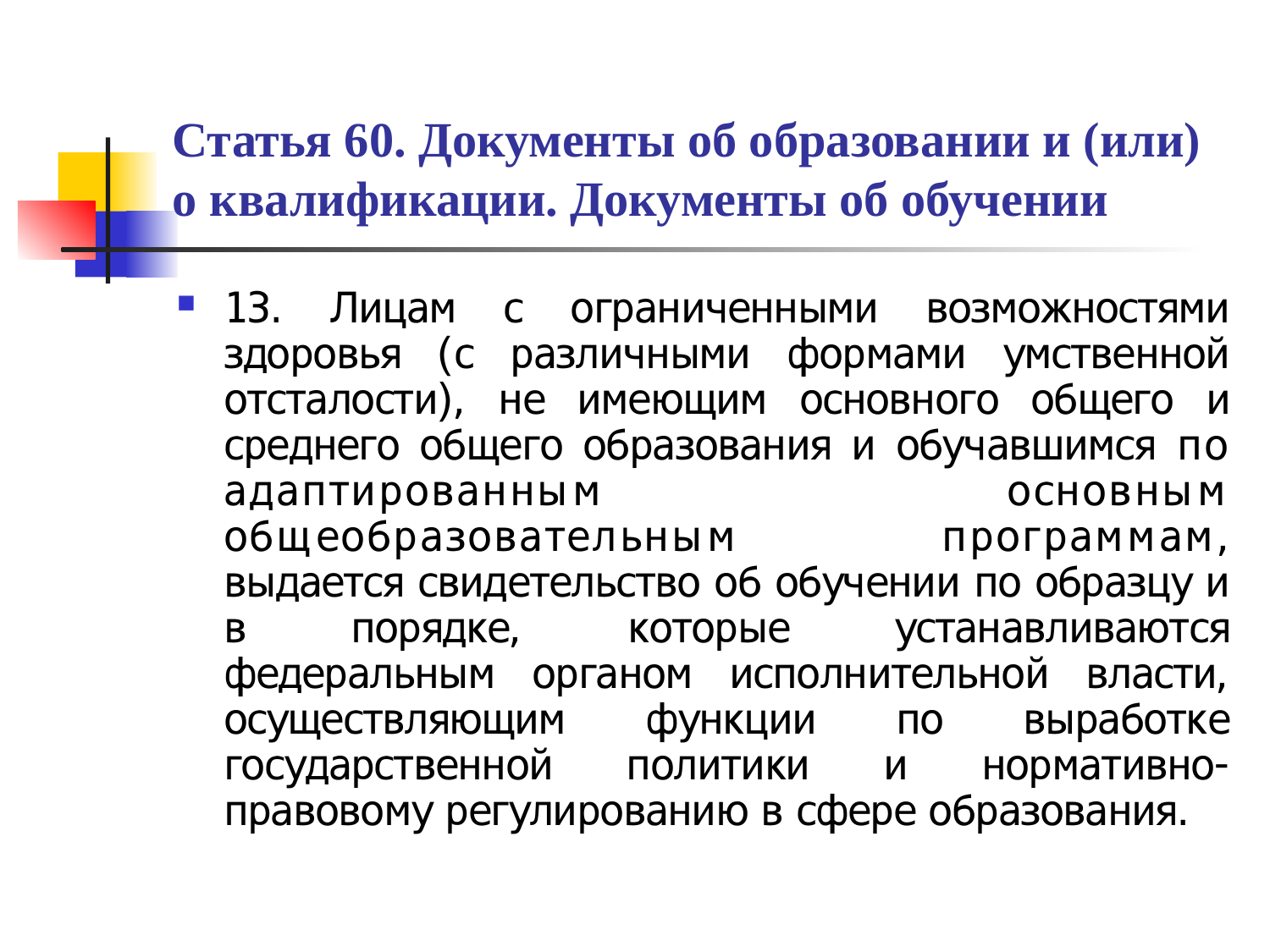

# Статья 60. Документы об образовании и (или) о квалификации. Документы об обучении
13. Лицам с ограниченными возможностями здоровья (с различными формами умственной отсталости), не имеющим основного общего и среднего общего образования и обучавшимся по адаптированным основным общеобразовательным программам, выдается свидетельство об обучении по образцу и в порядке, которые устанавливаются федеральным органом исполнительной власти, осуществляющим функции по выработке государственной политики и нормативно-правовому регулированию в сфере образования.